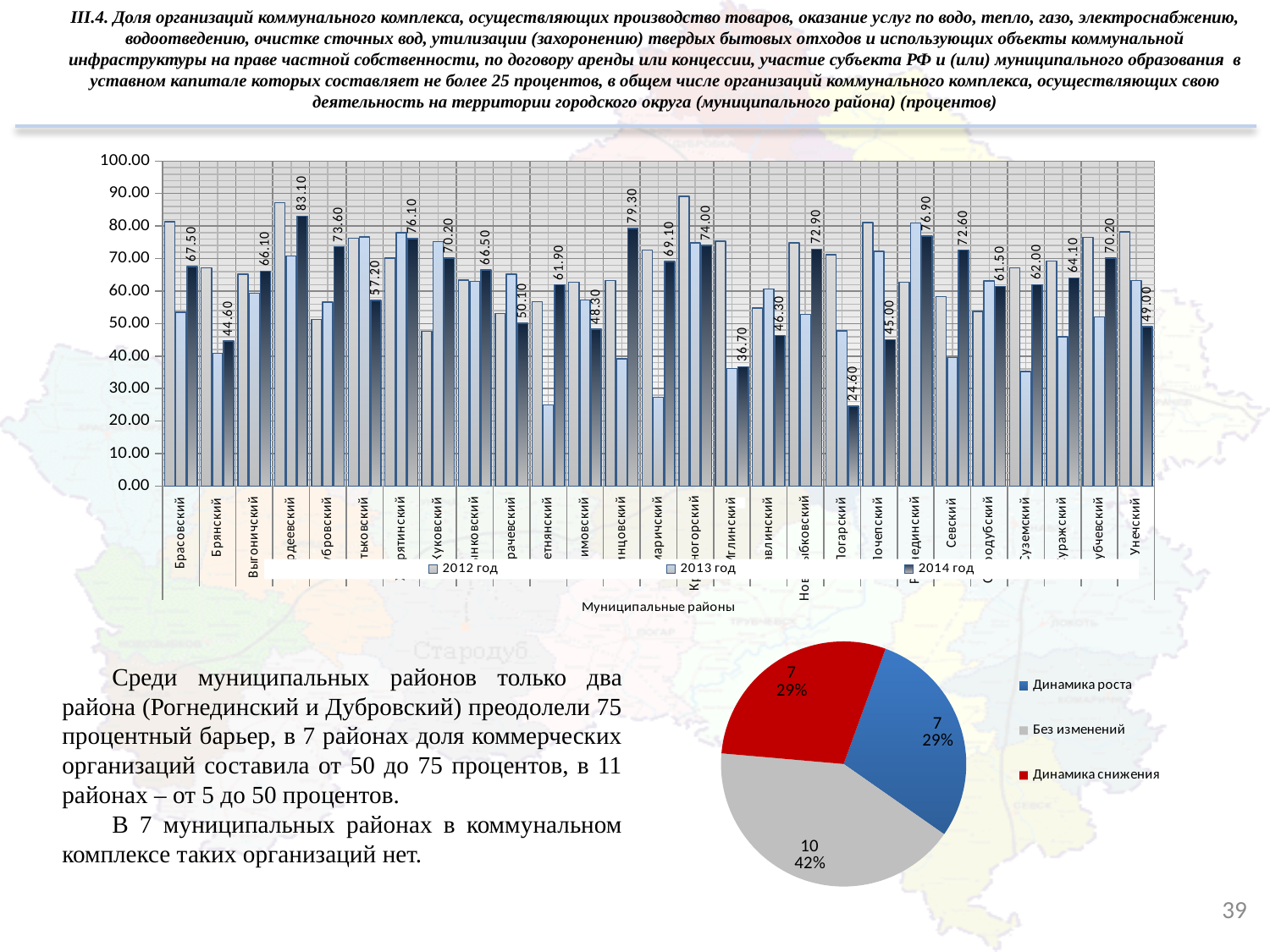

III.4. Доля организаций коммунального комплекса, осуществляющих производство товаров, оказание услуг по водо, тепло, газо, электроснабжению, водоотведению, очистке сточных вод, утилизации (захоронению) твердых бытовых отходов и использующих объекты коммунальной инфраструктуры на праве частной собственности, по договору аренды или концессии, участие субъекта РФ и (или) муниципального образования  в уставном капитале которых составляет не более 25 процентов, в общем числе организаций коммунального комплекса, осуществляющих свою деятельность на территории городского округа (муниципального района) (процентов)

### Chart

| Category | 2012 год | 2013 год | 2014 год |
|---|---|---|---|
| Брасовский  | 81.3 | 53.5 | 67.5 |
| Брянский  | 67.2 | 40.800000000000004 | 44.6 |
| Выгоничский  | 65.2 | 59.4 | 66.1 |
| Гордеевский  | 87.2 | 70.8 | 83.1 |
| Дубровский  | 51.3 | 56.6 | 73.6 |
| Дятьковский  | 76.3 | 76.6 | 57.2 |
| Жирятинский  | 70.1 | 77.9 | 76.1 |
| Жуковский  | 47.6 | 75.2 | 70.2 |
| Злынковский  | 63.4 | 63.0 | 66.5 |
| Карачевский  | 53.1 | 65.2 | 50.1 |
| Клетнянский  | 56.8 | 25.0 | 61.9 |
| Климовский  | 62.7 | 57.3 | 48.3 |
| Клинцовский  | 63.2 | 39.1 | 79.3 |
| Комаричский  | 72.6 | 27.3 | 69.1 |
| Красногорский  | 89.2 | 74.8 | 74.0 |
| Мглинский  | 75.3 | 36.2 | 36.7 |
| Навлинский  | 54.8 | 60.7 | 46.3 |
| Новозыбковский  | 74.8 | 52.8 | 72.9 |
| Погарский  | 71.2 | 47.7 | 24.6 |
| Почепский  | 81.1 | 72.3 | 45.0 |
| Рогнединский  | 62.7 | 81.0 | 76.9 |
| Севский  | 58.3 | 39.6 | 72.6 |
| Стародубский  | 53.7 | 63.1 | 61.5 |
| Суземский  | 67.1 | 35.2 | 62.0 |
| Суражский  | 69.3 | 45.9 | 64.1 |
| Трубчевский  | 76.5 | 52.1 | 70.2 |
| Унечский  | 78.2 | 63.2 | 49.0 |

### Chart

| Category | Итог |
|---|---|
| Динамика роста | 7.0 |
| Без изменений | 10.0 |
| Динамика снижения | 7.0 |
Среди муниципальных районов только два района (Рогнединский и Дубровский) преодолели 75 процентный барьер, в 7 районах доля коммерческих организаций составила от 50 до 75 процентов, в 11 районах – от 5 до 50 процентов.
В 7 муниципальных районах в коммунальном комплексе таких организаций нет.
39